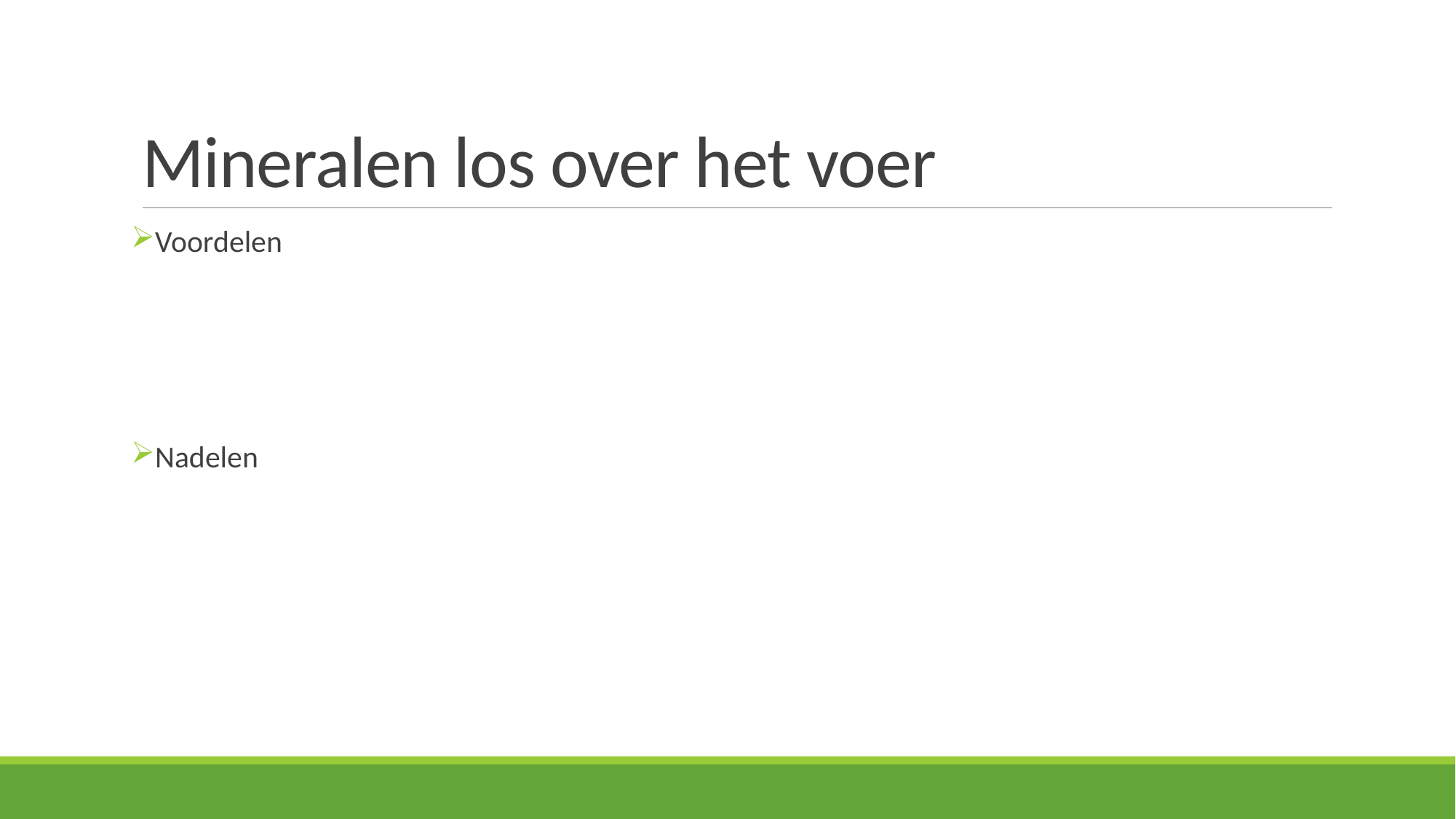

# Mineralen los over het voer
Voordelen

Nadelen